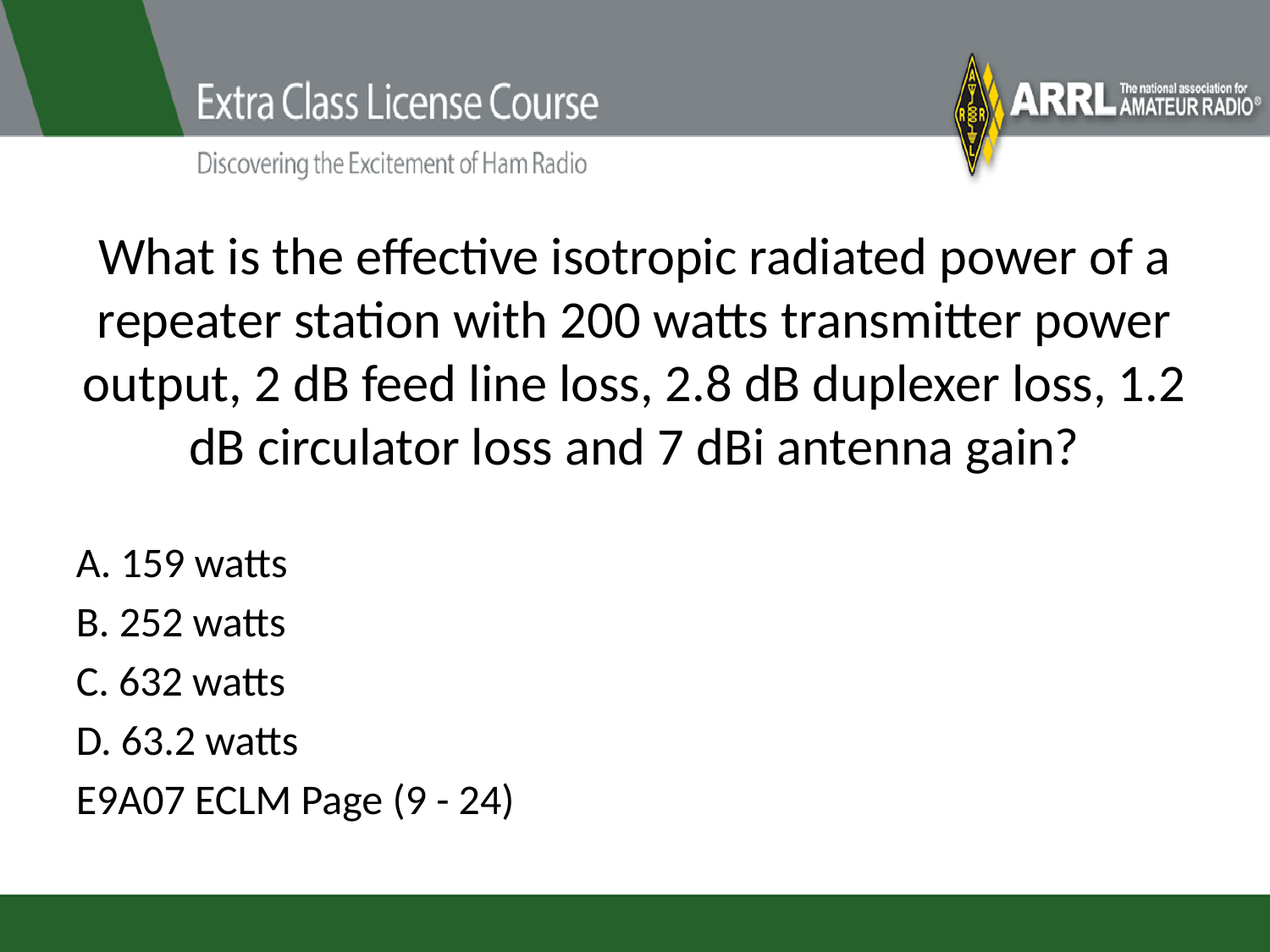

# What is the effective isotropic radiated power of a repeater station with 200 watts transmitter power output, 2 dB feed line loss, 2.8 dB duplexer loss, 1.2 dB circulator loss and 7 dBi antenna gain?
A. 159 watts
B. 252 watts
C. 632 watts
D. 63.2 watts
E9A07 ECLM Page (9 - 24)